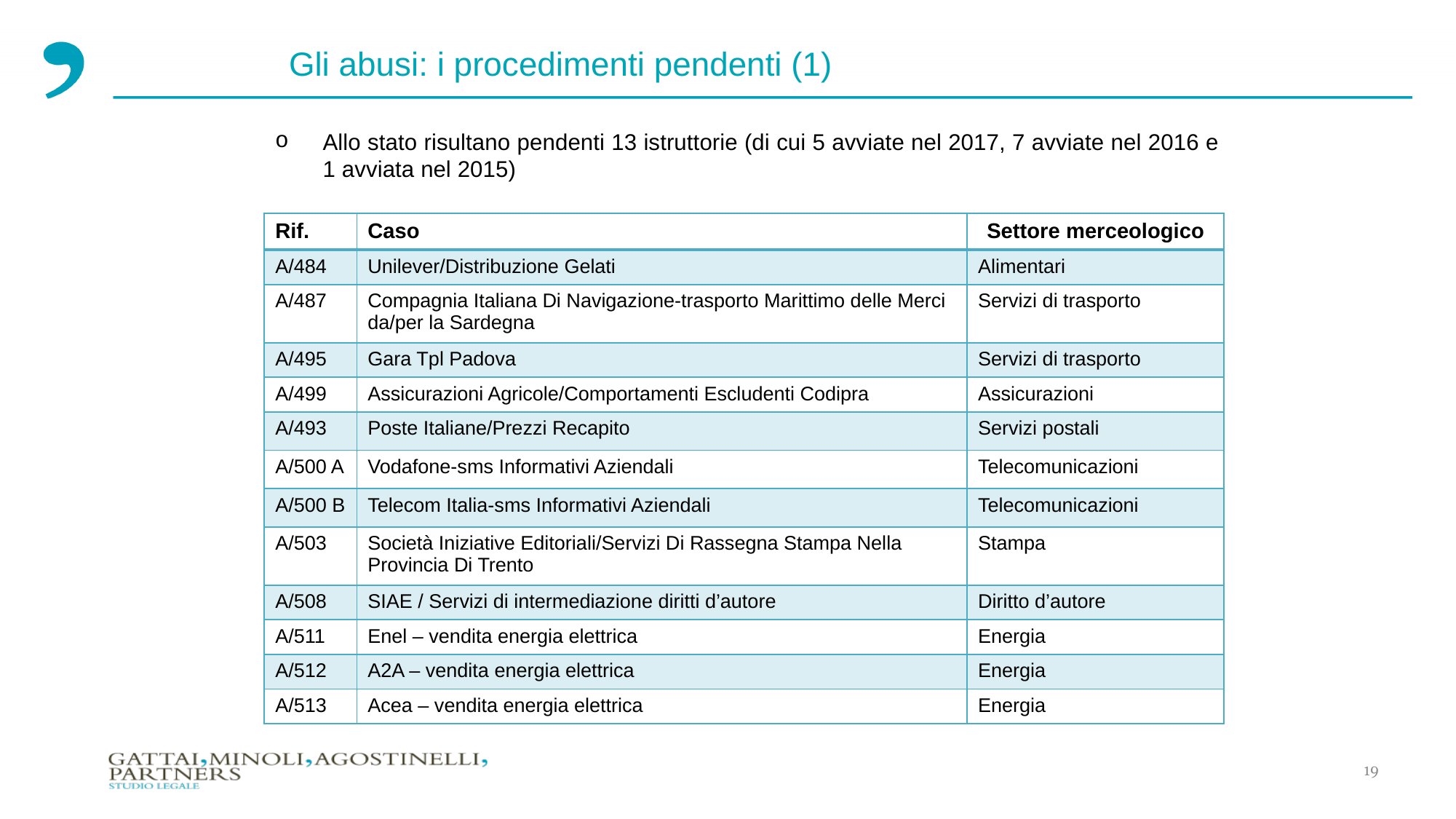

Gli abusi: i procedimenti pendenti (1)
Allo stato risultano pendenti 13 istruttorie (di cui 5 avviate nel 2017, 7 avviate nel 2016 e 1 avviata nel 2015)
| Rif. | Caso | Settore merceologico |
| --- | --- | --- |
| A/484 | Unilever/Distribuzione Gelati | Alimentari |
| A/487 | Compagnia Italiana Di Navigazione-trasporto Marittimo delle Merci da/per la Sardegna | Servizi di trasporto |
| A/495 | Gara Tpl Padova | Servizi di trasporto |
| A/499 | Assicurazioni Agricole/Comportamenti Escludenti Codipra | Assicurazioni |
| A/493 | Poste Italiane/Prezzi Recapito | Servizi postali |
| A/500 A | Vodafone-sms Informativi Aziendali | Telecomunicazioni |
| A/500 B | Telecom Italia-sms Informativi Aziendali | Telecomunicazioni |
| A/503 | Società Iniziative Editoriali/Servizi Di Rassegna Stampa Nella Provincia Di Trento | Stampa |
| A/508 | SIAE / Servizi di intermediazione diritti d’autore | Diritto d’autore |
| A/511 | Enel – vendita energia elettrica | Energia |
| A/512 | A2A – vendita energia elettrica | Energia |
| A/513 | Acea – vendita energia elettrica | Energia |
19